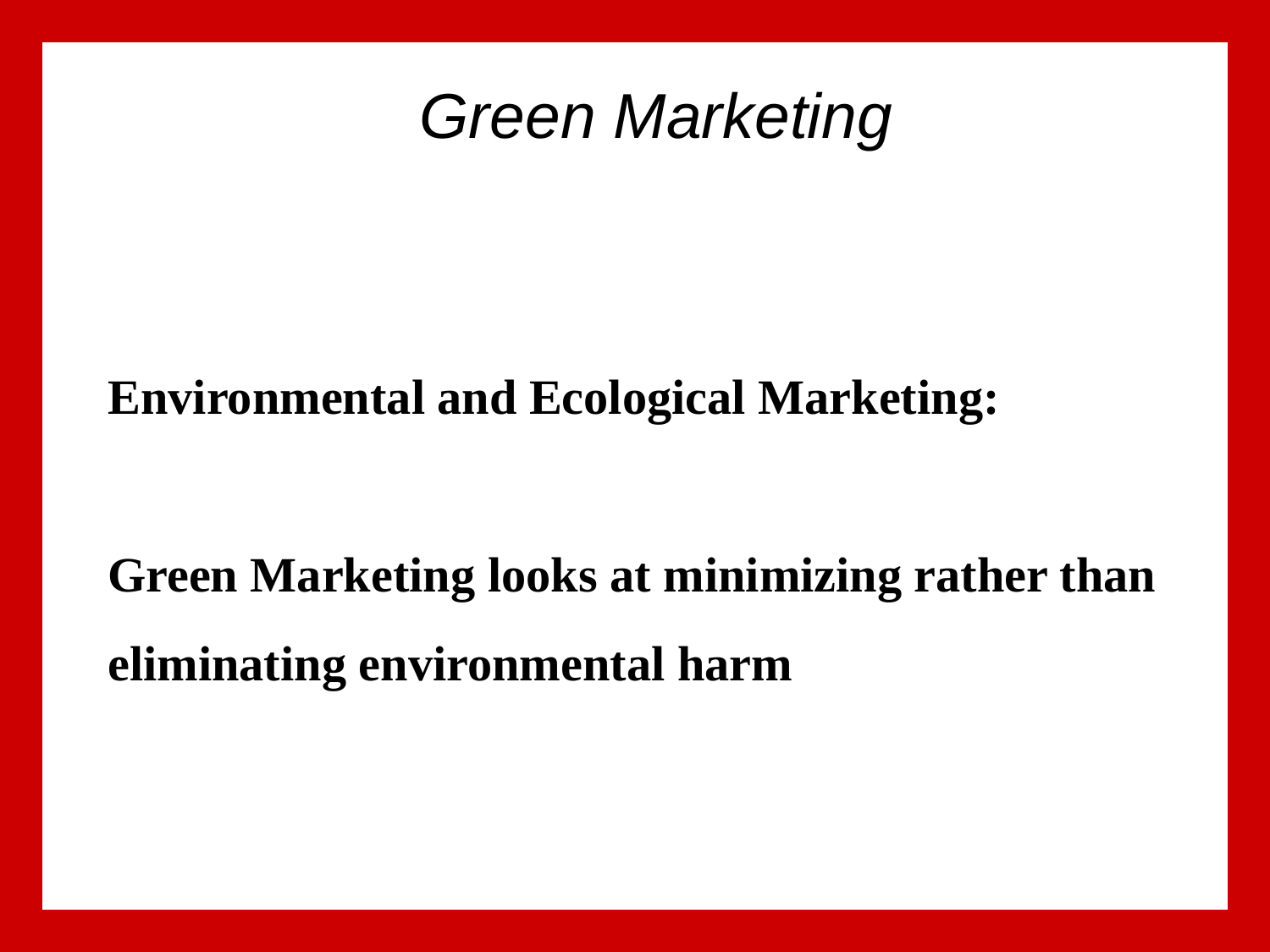

Green Marketing
# Environmental and Ecological Marketing: Green Marketing looks at minimizing rather than eliminating environmental harm